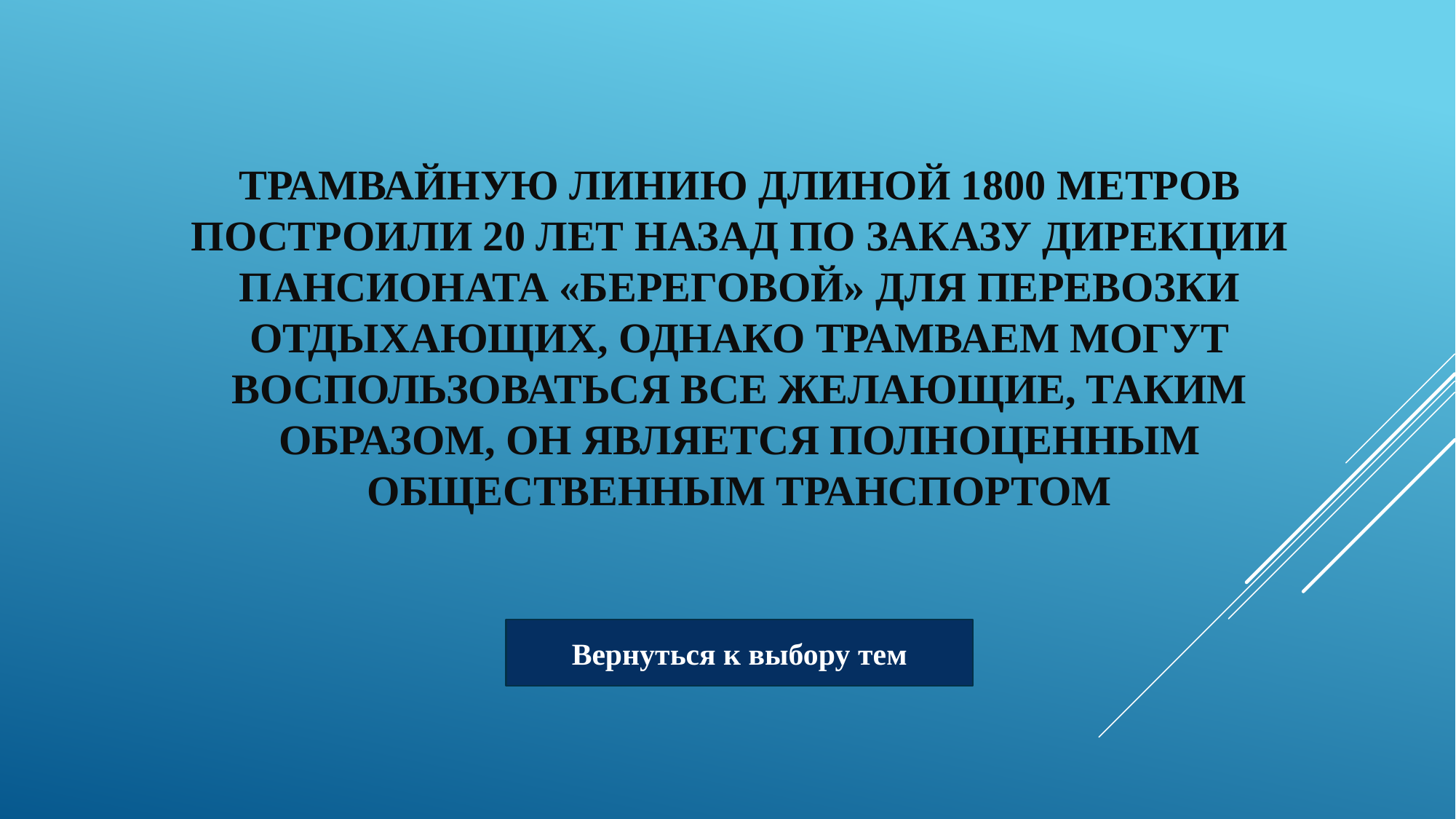

# Трамвайную линию длиной 1800 метров построили 20 лет назад по заказу дирекции пансионата «Береговой» для перевозки отдыхающих, однако трамваем могут воспользоваться все желающие, таким образом, он является полноценным общественным транспортом